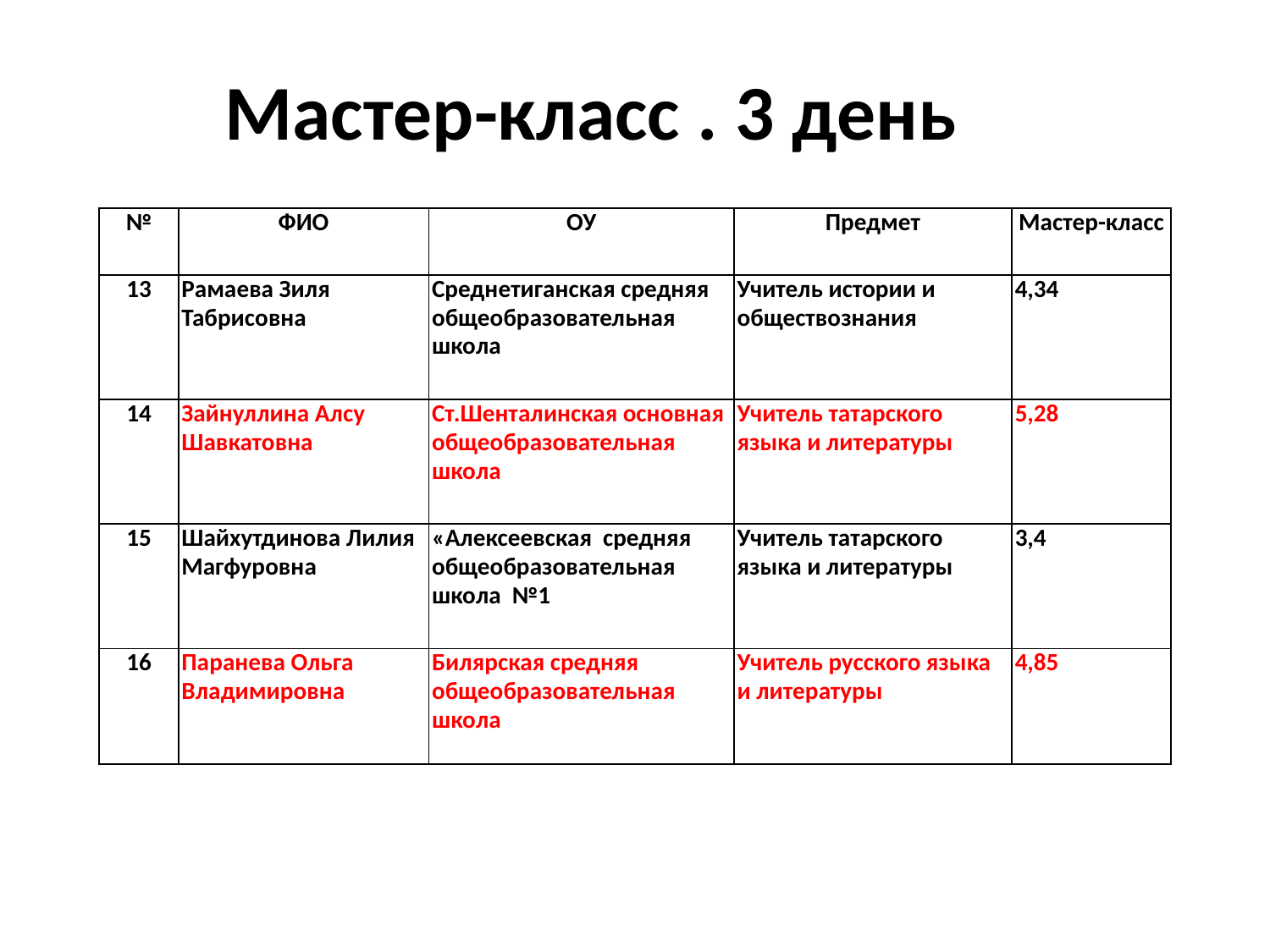

Мастер-класс . 3 день
| № | ФИО | ОУ | Предмет | Мастер-класс |
| --- | --- | --- | --- | --- |
| 13 | Рамаева Зиля Табрисовна | Среднетиганская средняя общеобразовательная школа | Учитель истории и обществознания | 4,34 |
| 14 | Зайнуллина Алсу Шавкатовна | Ст.Шенталинская основная общеобразовательная школа | Учитель татарского языка и литературы | 5,28 |
| 15 | Шайхутдинова Лилия Магфуровна | «Алексеевская средняя общеобразовательная школа №1 | Учитель татарского языка и литературы | 3,4 |
| 16 | Паранева Ольга Владимировна | Билярская средняя общеобразовательная школа | Учитель русского языка и литературы | 4,85 |